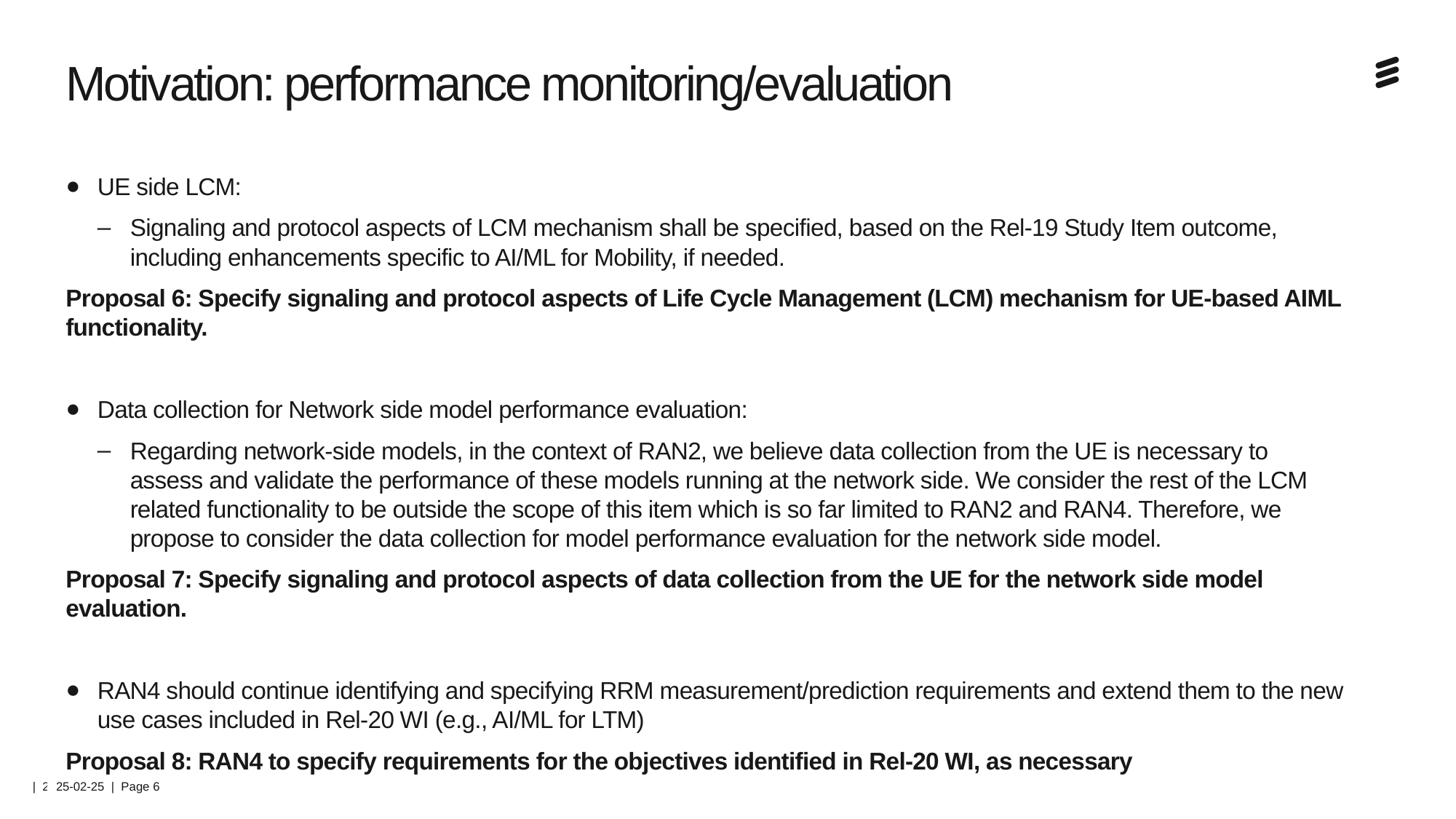

# Motivation: performance monitoring/evaluation
UE side LCM:
Signaling and protocol aspects of LCM mechanism shall be specified, based on the Rel-19 Study Item outcome, including enhancements specific to AI/ML for Mobility, if needed.
Proposal 6: Specify signaling and protocol aspects of Life Cycle Management (LCM) mechanism for UE-based AIML functionality.

Data collection for Network side model performance evaluation:
Regarding network-side models, in the context of RAN2, we believe data collection from the UE is necessary to assess and validate the performance of these models running at the network side. We consider the rest of the LCM related functionality to be outside the scope of this item which is so far limited to RAN2 and RAN4. Therefore, we propose to consider the data collection for model performance evaluation for the network side model.
Proposal 7: Specify signaling and protocol aspects of data collection from the UE for the network side model evaluation.

RAN4 should continue identifying and specifying RRM measurement/prediction requirements and extend them to the new use cases included in Rel-20 WI (e.g., AI/ML for LTM)
Proposal 8: RAN4 to specify requirements for the objectives identified in Rel-20 WI, as necessary